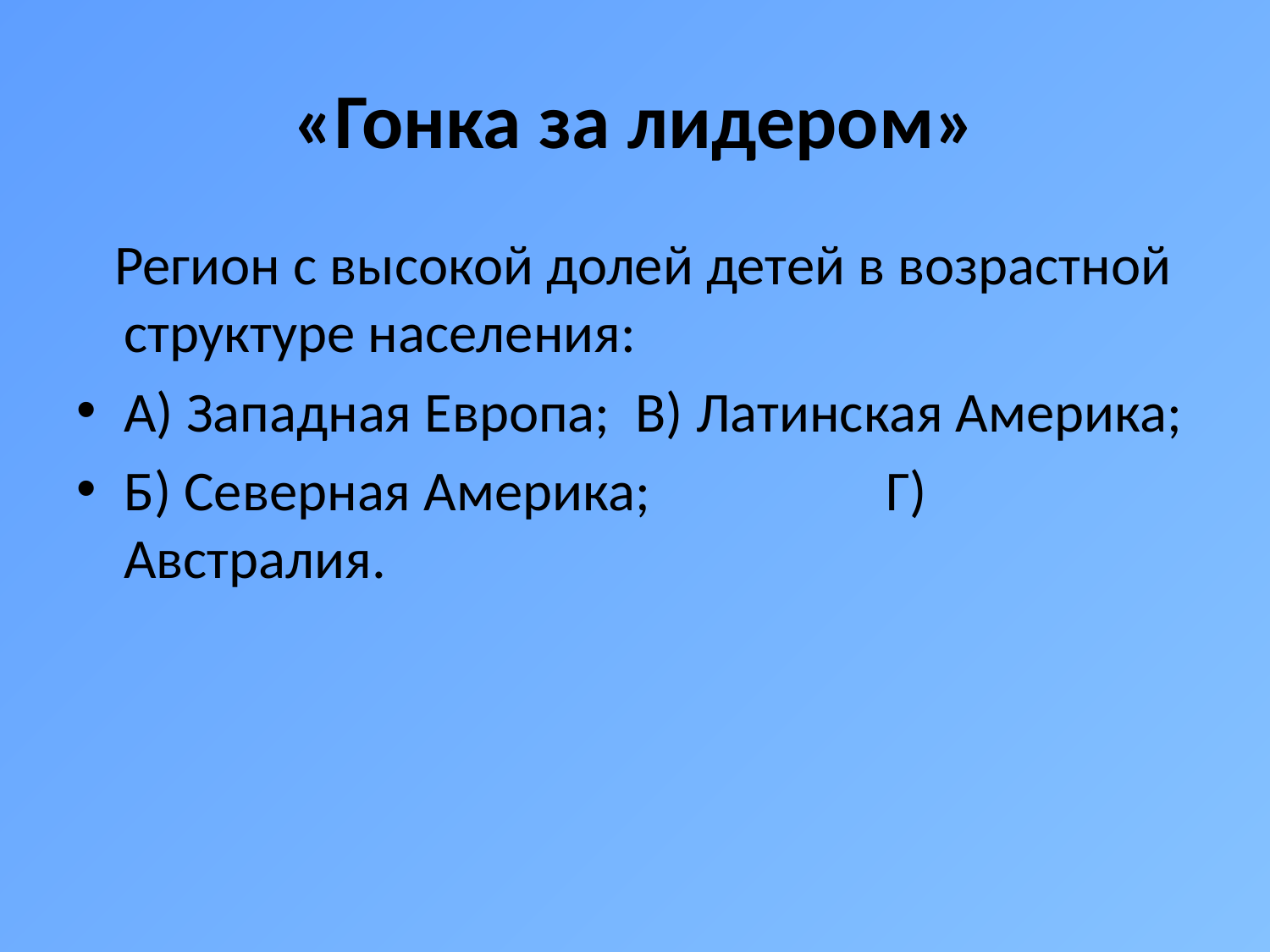

# «Гонка за лидером»
   Регион с высокой долей детей в возрастной структуре населения:
А) Западная Европа;  В) Латинская Америка;
Б) Северная Америка;		Г) Австралия.